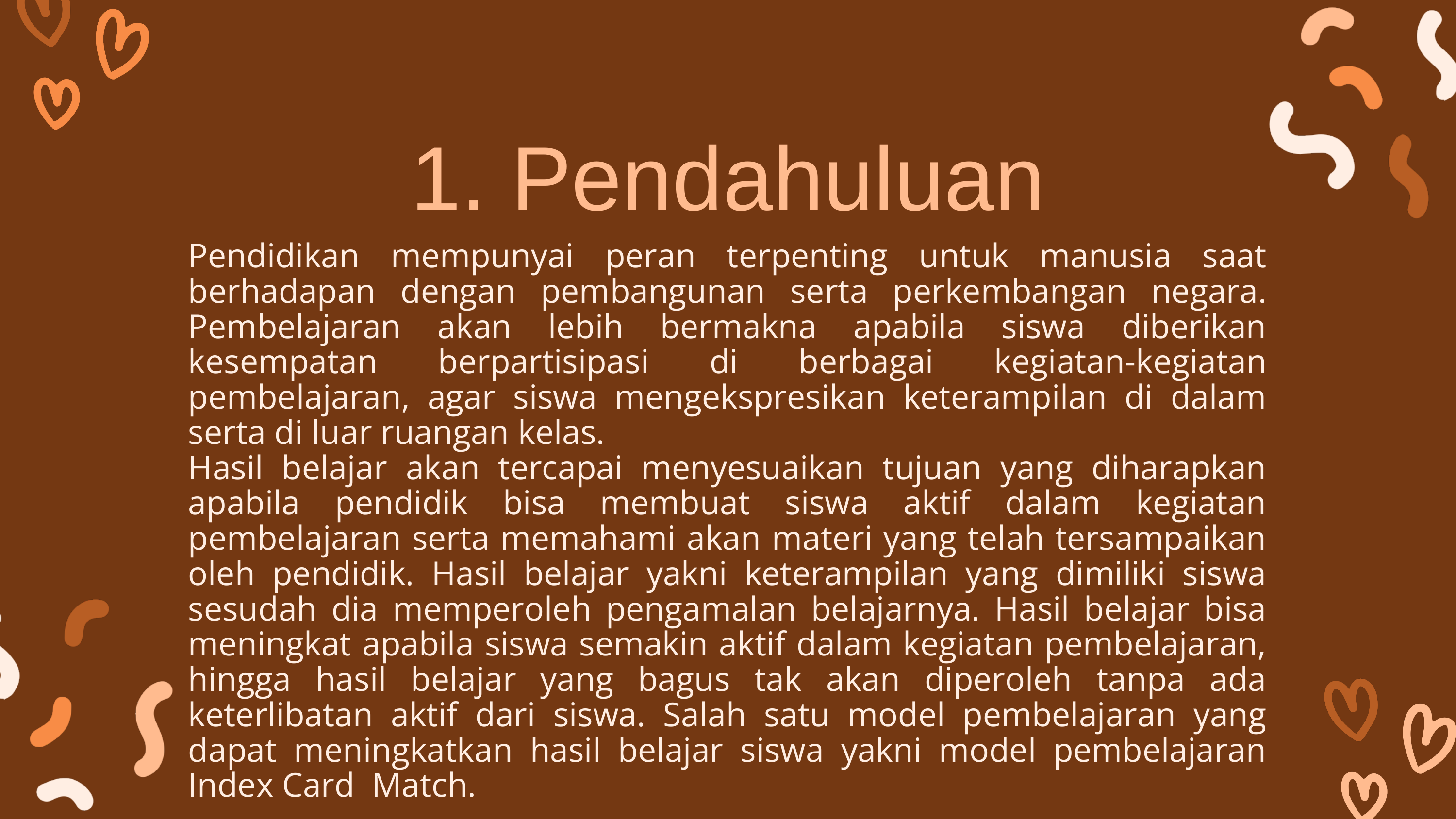

1. Pendahuluan
Pendidikan mempunyai peran terpenting untuk manusia saat berhadapan dengan pembangunan serta perkembangan negara. Pembelajaran akan lebih bermakna apabila siswa diberikan kesempatan berpartisipasi di berbagai kegiatan-kegiatan pembelajaran, agar siswa mengekspresikan keterampilan di dalam serta di luar ruangan kelas.
Hasil belajar akan tercapai menyesuaikan tujuan yang diharapkan apabila pendidik bisa membuat siswa aktif dalam kegiatan pembelajaran serta memahami akan materi yang telah tersampaikan oleh pendidik. Hasil belajar yakni keterampilan yang dimiliki siswa sesudah dia memperoleh pengamalan belajarnya. Hasil belajar bisa meningkat apabila siswa semakin aktif dalam kegiatan pembelajaran, hingga hasil belajar yang bagus tak akan diperoleh tanpa ada keterlibatan aktif dari siswa. Salah satu model pembelajaran yang dapat meningkatkan hasil belajar siswa yakni model pembelajaran Index Card  Match.